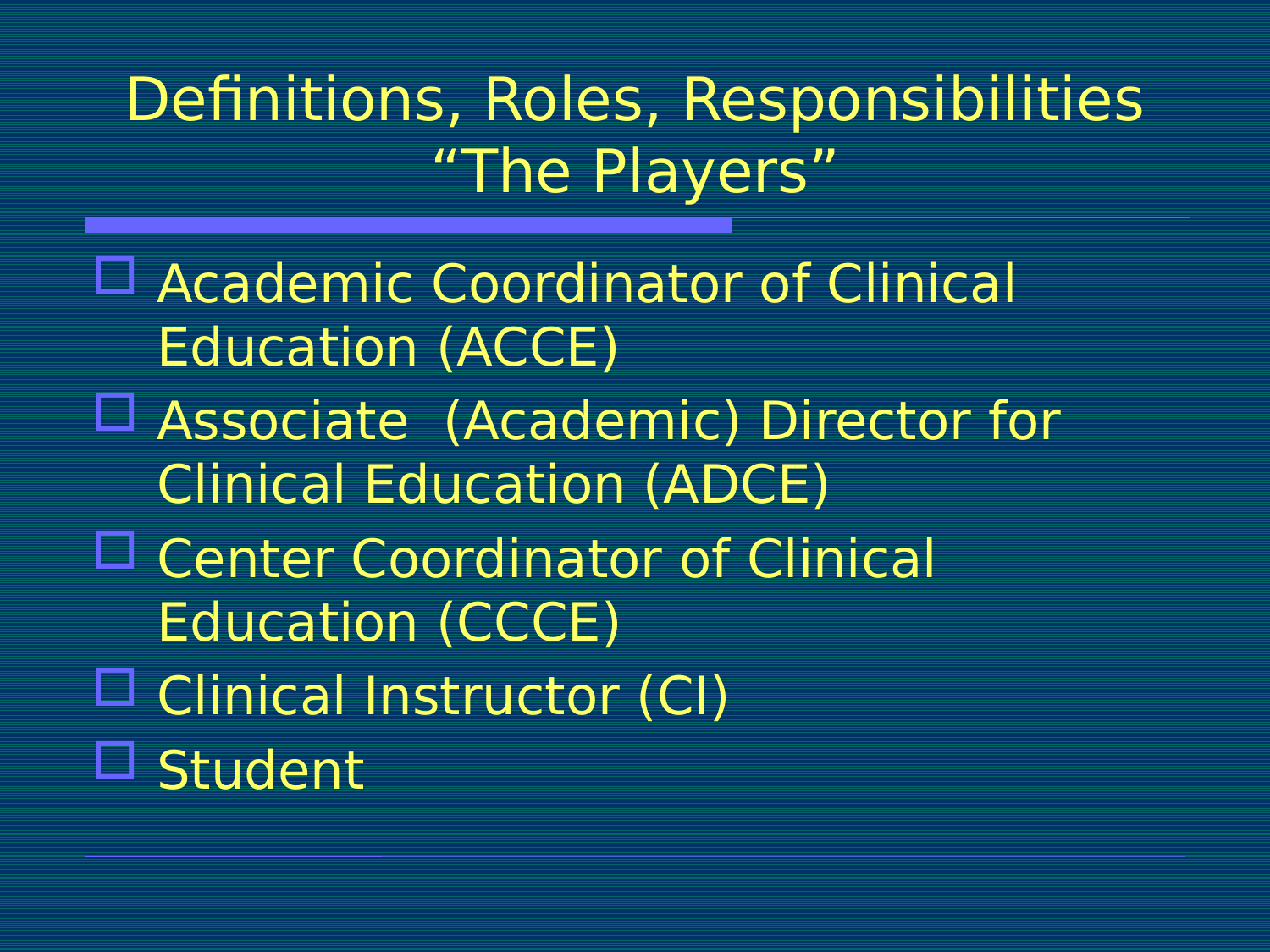

# Definitions, Roles, Responsibilities “The Players”
Academic Coordinator of Clinical Education (ACCE)
Associate  (Academic) Director for Clinical Education (ADCE)
Center Coordinator of Clinical Education (CCCE)
Clinical Instructor (CI)
Student